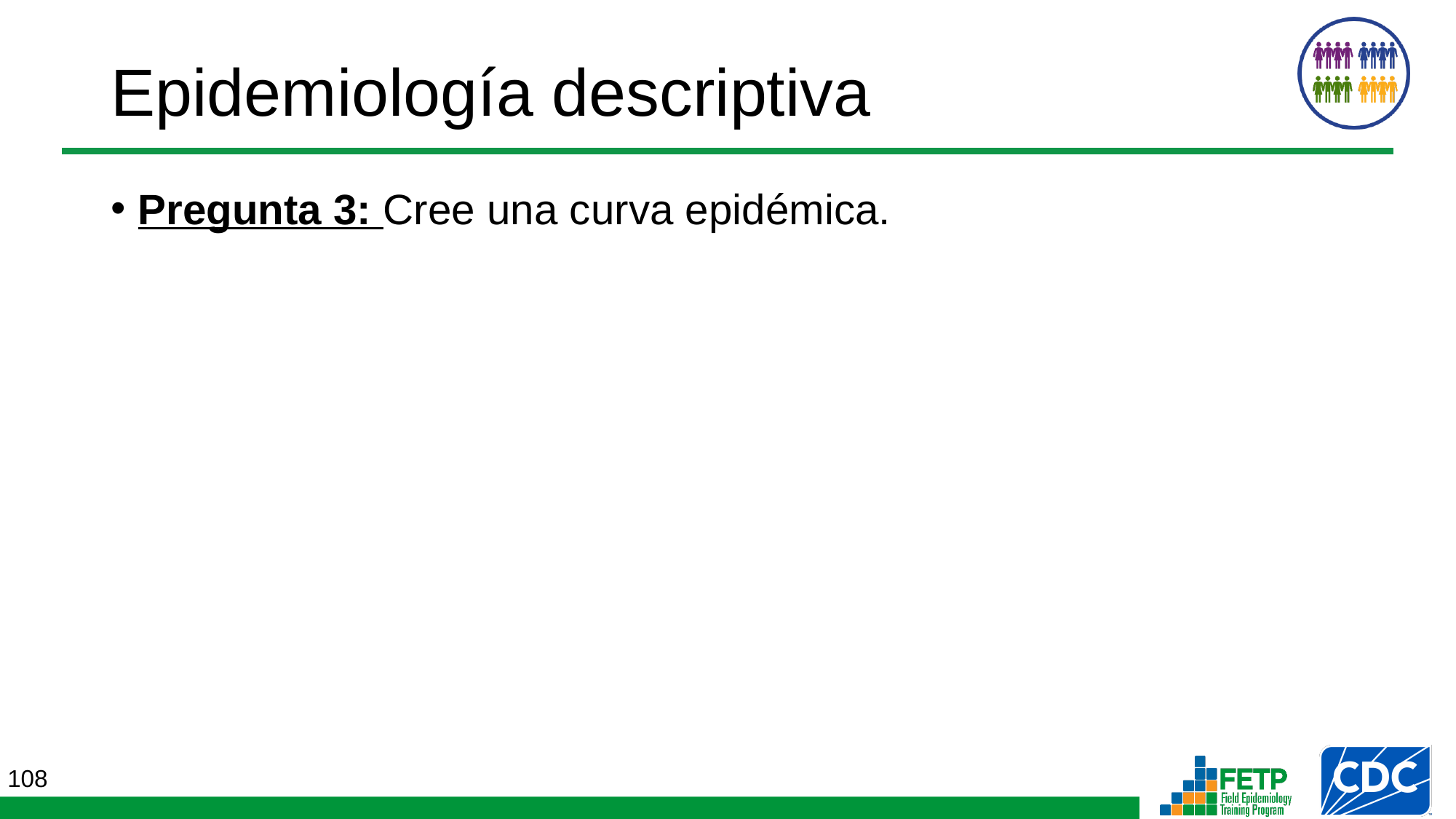

Epidemiología descriptiva
Pregunta 3: Cree una curva epidémica.